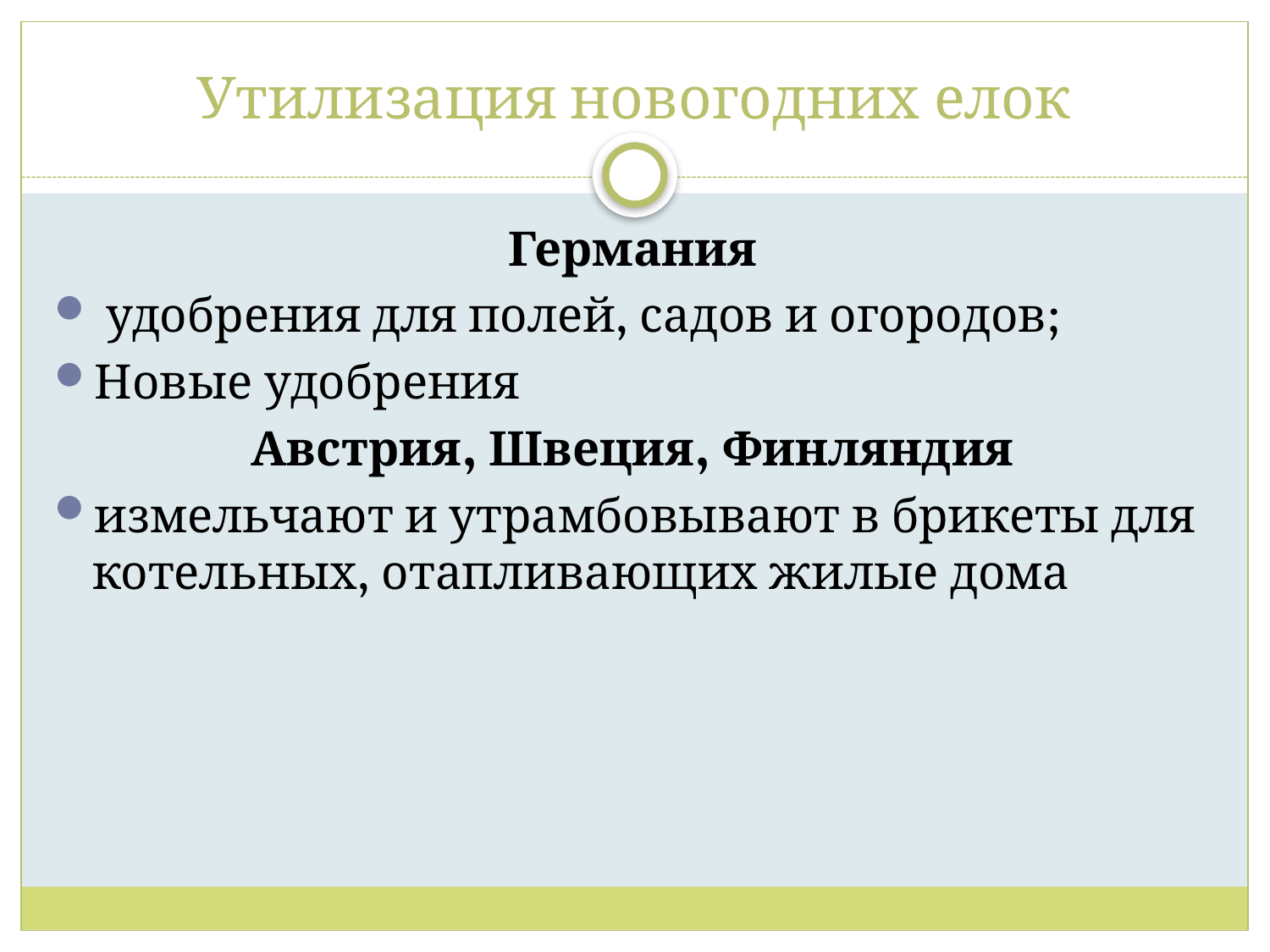

# Утилизация новогодних елок
Германия
 удобрения для полей, садов и огородов;
Новые удобрения
Австрия, Швеция, Финляндия
измельчают и утрамбовывают в брикеты для котельных, отапливающих жилые дома